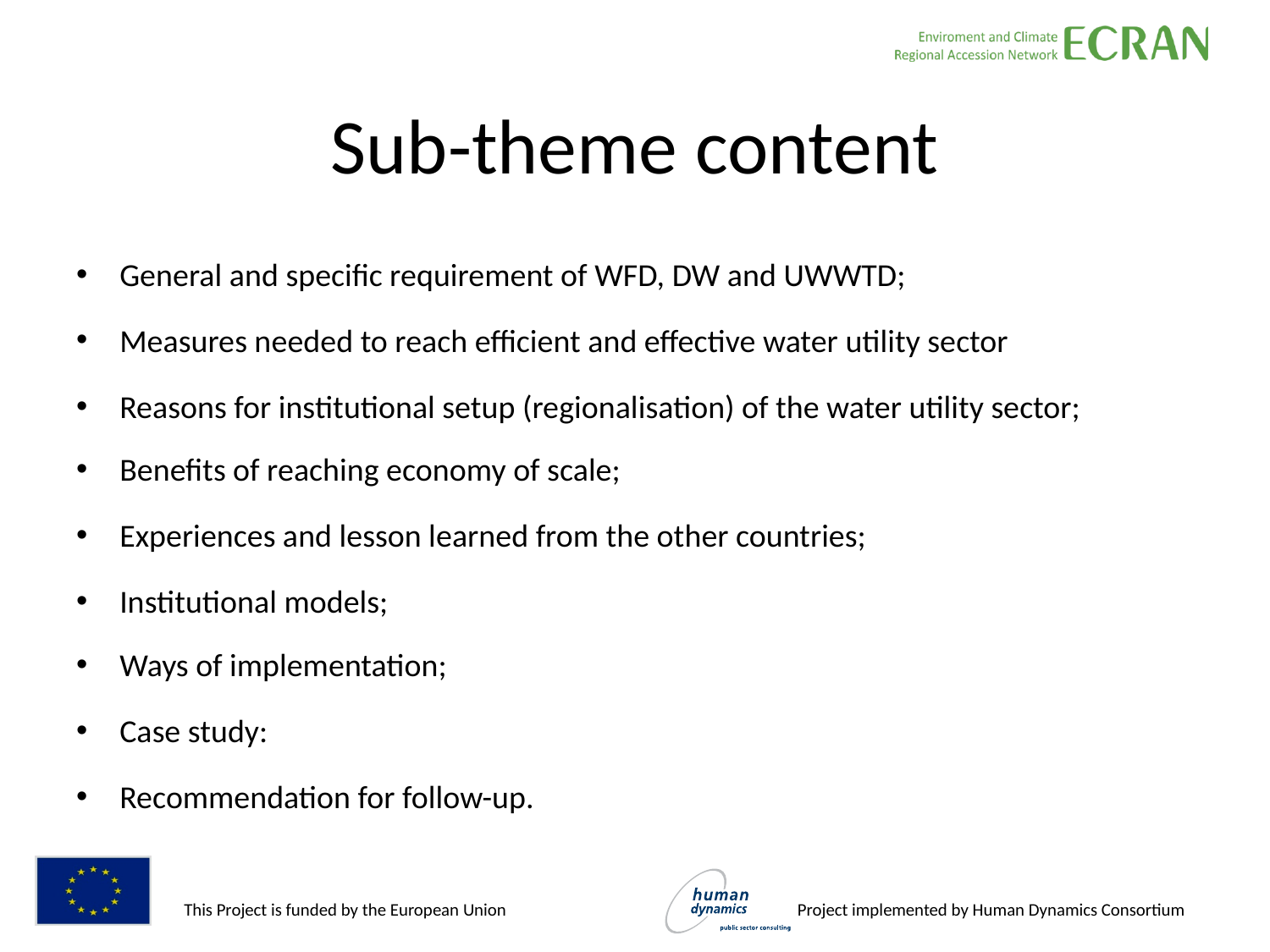

# Sub-theme content
General and specific requirement of WFD, DW and UWWTD;

Measures needed to reach efficient and effective water utility sector

Reasons for institutional setup (regionalisation) of the water utility sector;

Benefits of reaching economy of scale;

Experiences and lesson learned from the other countries;

Institutional models;

Ways of implementation;

Case study:

Recommendation for follow-up.